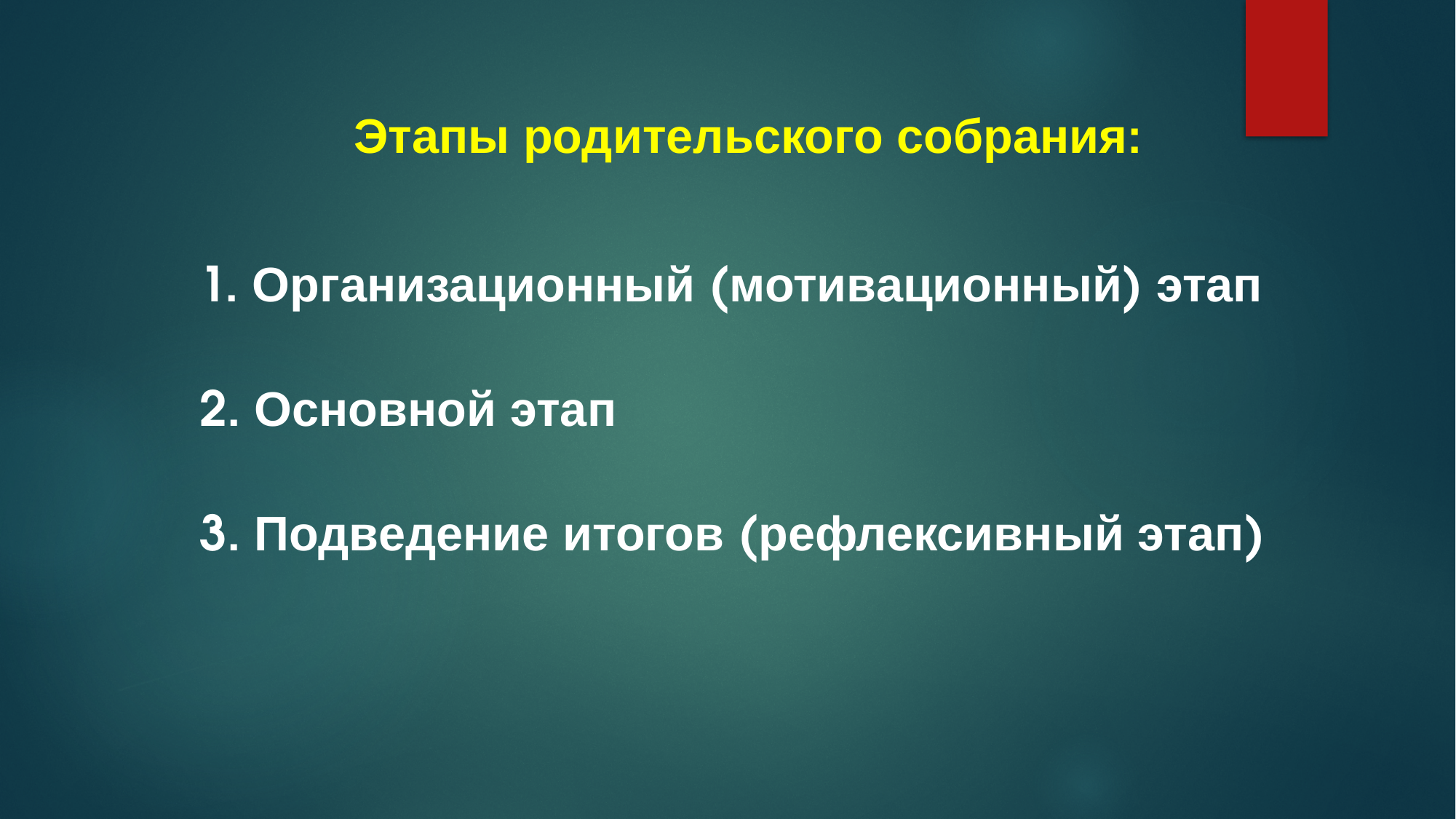

Этапы родительского собрания:

 Организационный (мотивационный) этап

 Основной этап

 Подведение итогов (рефлексивный этап)